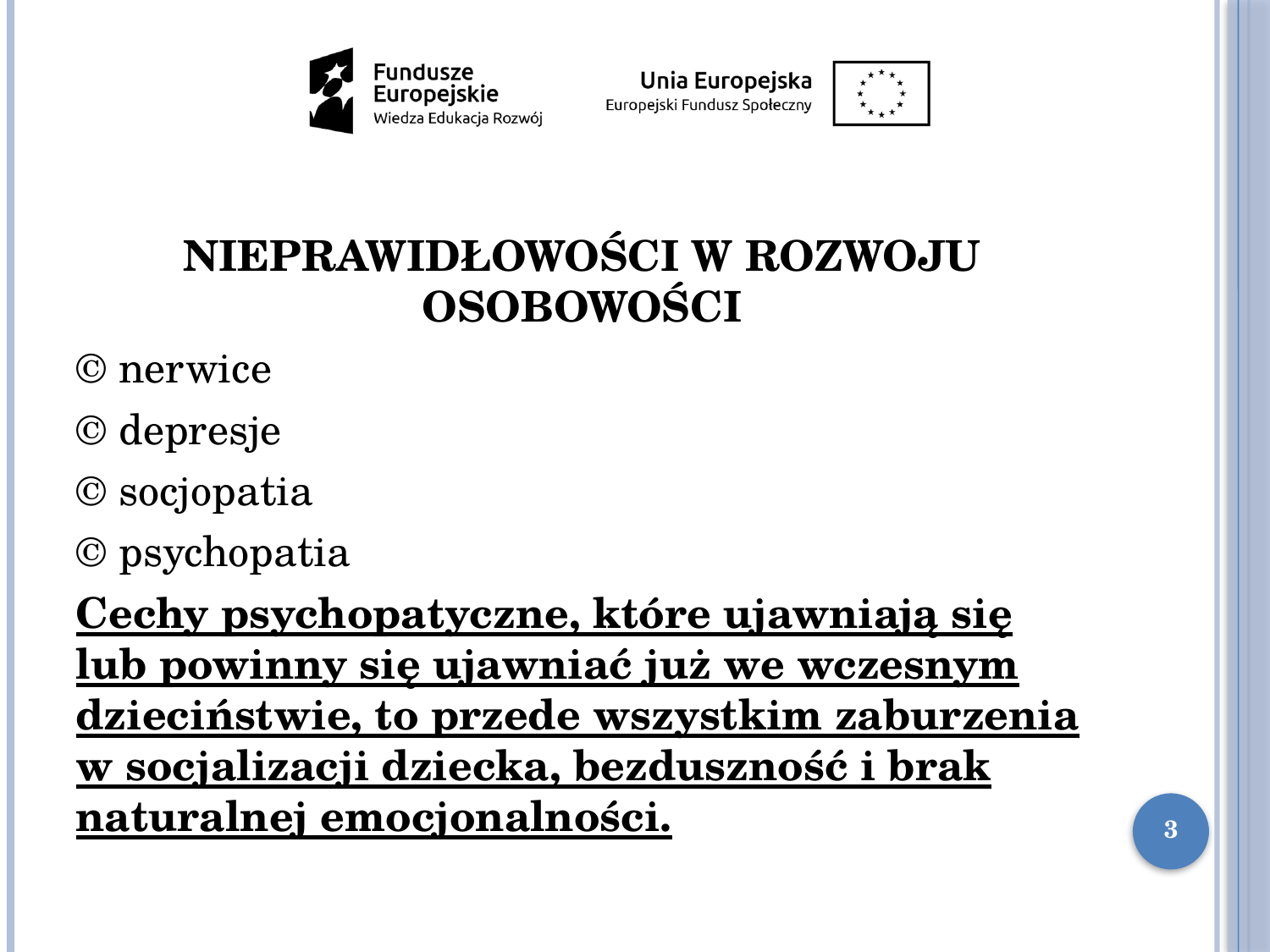

NIEPRAWIDŁOWOŚCI W ROZWOJU OSOBOWOŚCI
© nerwice
© depresje
© socjopatia
© psychopatia
Cechy psychopatyczne, które ujawniają się lub powinny się ujawniać już we wczesnym dzieciństwie, to przede wszystkim zaburzenia w socjalizacji dziecka, bezduszność i brak naturalnej emocjonalności.

3